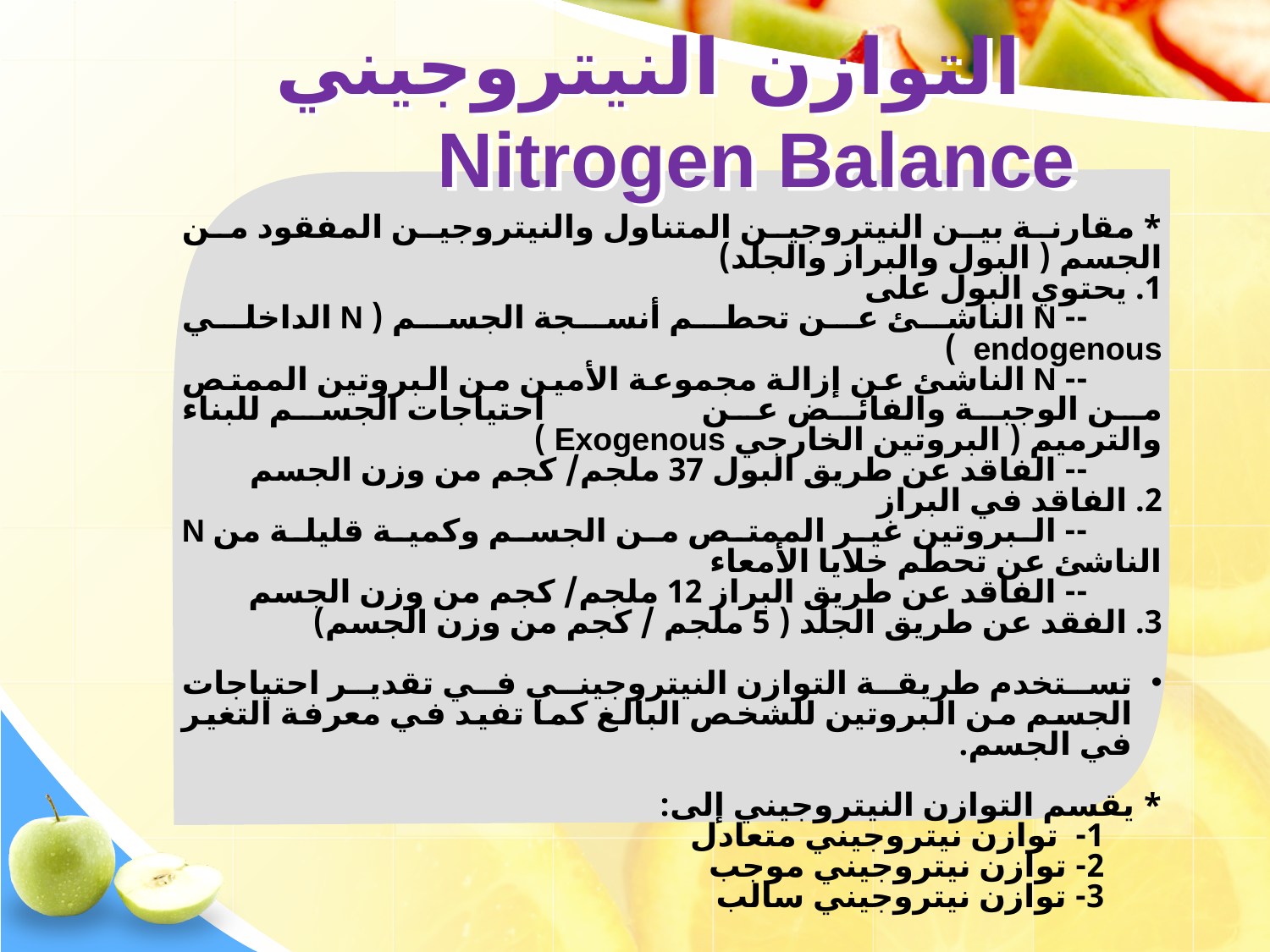

# التوازن النيتروجيني  Nitrogen Balance

* مقارنة بين النيتروجين المتناول والنيتروجين المفقود من الجسم ( البول والبراز والجلد)
1. يحتوي البول على
         -- N الناشئ عن تحطم أنسجة الجسم ( N الداخلي endogenous  )
         -- N الناشئ عن إزالة مجموعة الأمين من البروتين الممتص من الوجبة والفائض عن                   احتياجات الجسم للبناء والترميم ( البروتين الخارجي Exogenous )
         -- الفاقد عن طريق البول 37 ملجم/ كجم من وزن الجسم
2. الفاقد في البراز
         -- البروتين غير الممتص من الجسم وكمية قليلة من N الناشئ عن تحطم خلايا الأمعاء
         -- الفاقد عن طريق البراز 12 ملجم/ كجم من وزن الجسم
3. الفقد عن طريق الجلد ( 5 ملجم / كجم من وزن الجسم)

تستخدم طريقة التوازن النيتروجيني في تقدير احتياجات الجسم من البروتين للشخص البالغ كما تفيد في معرفة التغير في الجسم.

* يقسم التوازن النيتروجيني إلى:
       1-  توازن نيتروجيني متعادل
       2- توازن نيتروجيني موجب
       3- توازن نيتروجيني سالب